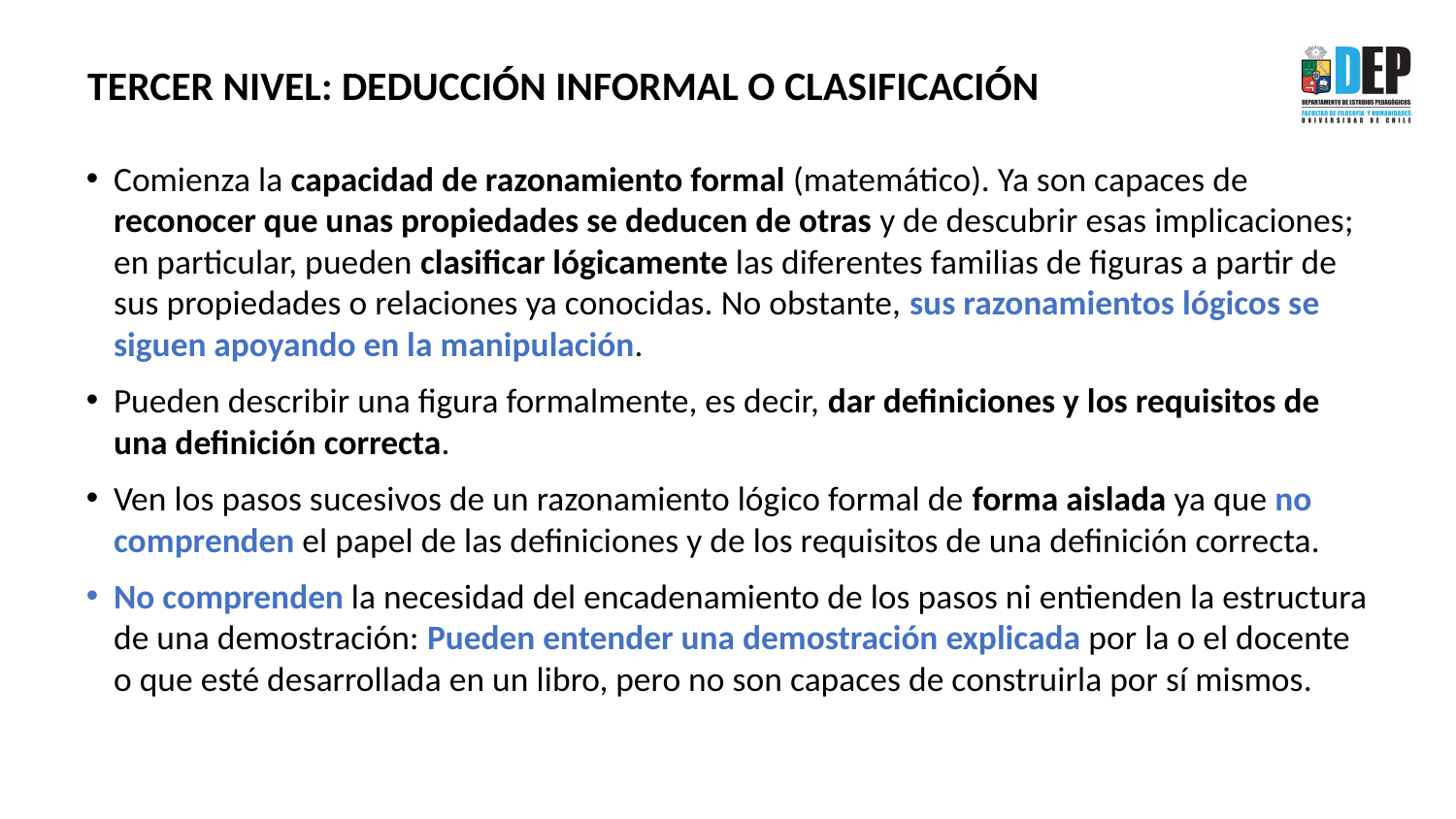

TERCER NIVEL: DEDUCCIÓN INFORMAL O CLASIFICACIÓN
Comienza la capacidad de razonamiento formal (matemático). Ya son capaces de reconocer que unas propiedades se deducen de otras y de descubrir esas implicaciones; en particular, pueden clasificar lógicamente las diferentes familias de figuras a partir de sus propiedades o relaciones ya conocidas. No obstante, sus razonamientos lógicos se siguen apoyando en la manipulación.
Pueden describir una figura formalmente, es decir, dar definiciones y los requisitos de una definición correcta.
Ven los pasos sucesivos de un razonamiento lógico formal de forma aislada ya que no comprenden el papel de las definiciones y de los requisitos de una definición correcta.
No comprenden la necesidad del encadenamiento de los pasos ni entienden la estructura de una demostración: Pueden entender una demostración explicada por la o el docente o que esté desarrollada en un libro, pero no son capaces de construirla por sí mismos.